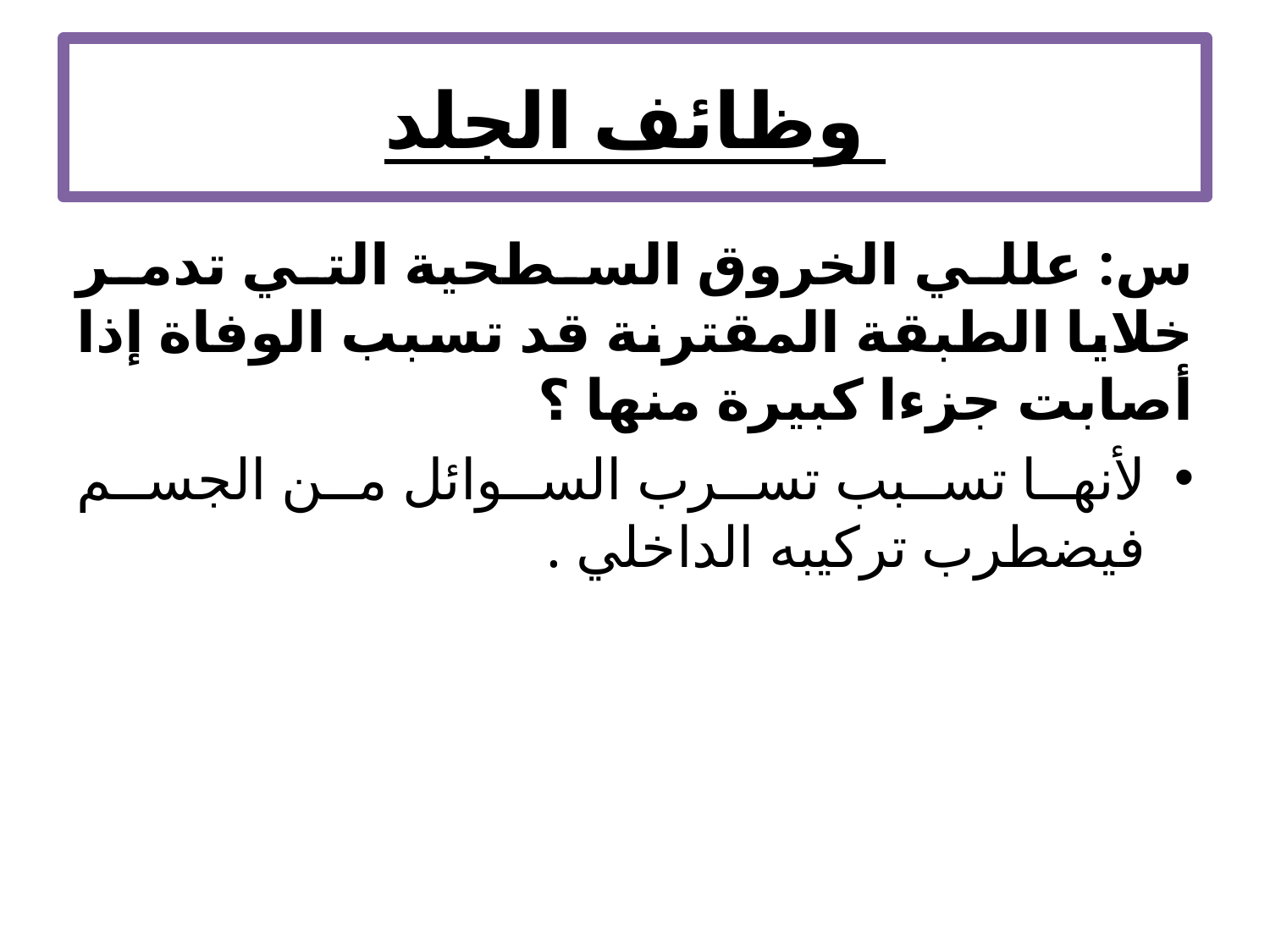

# وظائف الجلد
س: عللي الخروق السطحية التي تدمر خلايا الطبقة المقترنة قد تسبب الوفاة إذا أصابت جزءا كبيرة منها ؟
لأنها تسبب تسرب السوائل من الجسم فيضطرب تركيبه الداخلي .